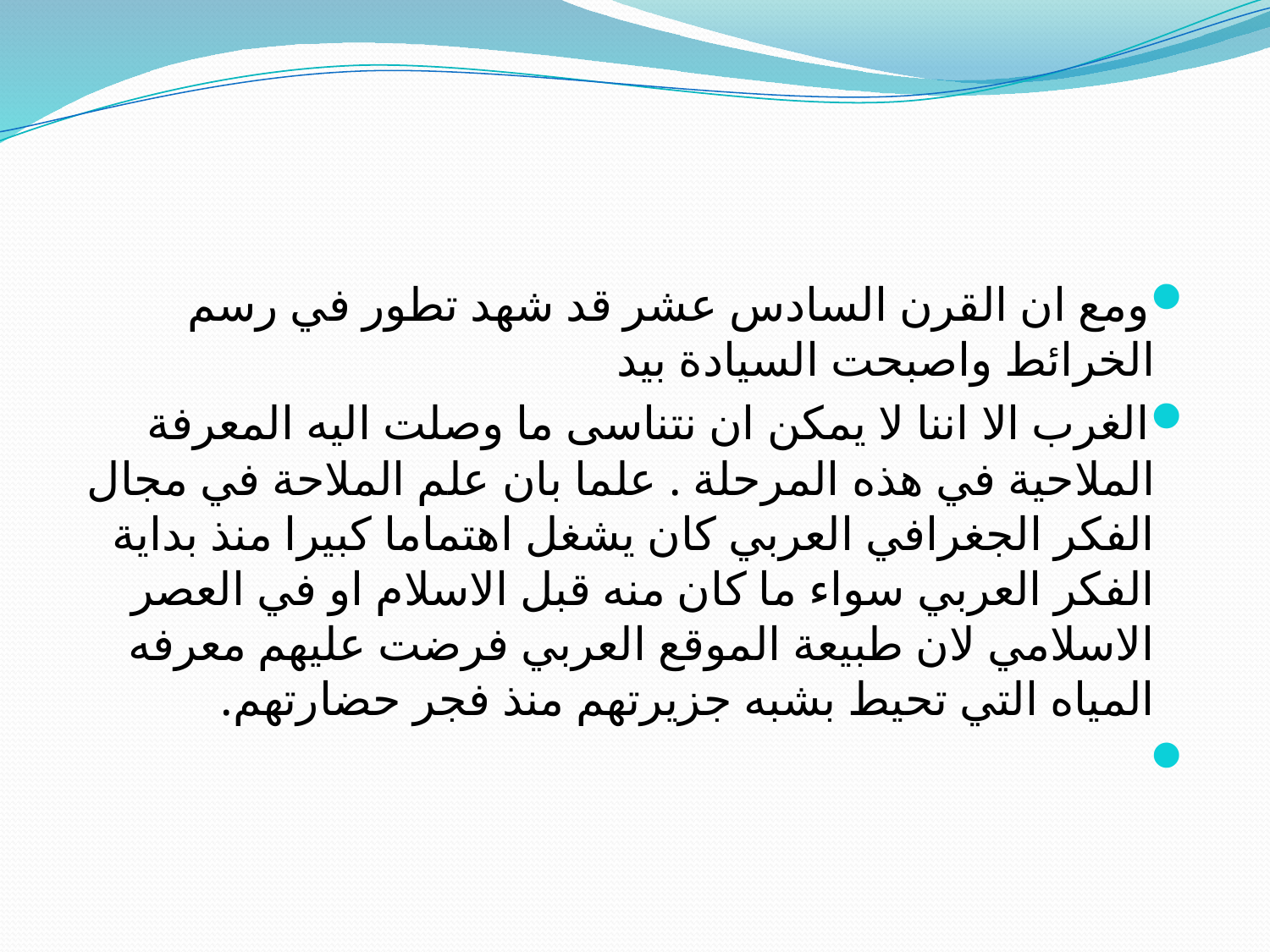

ومع ان القرن السادس عشر قد شهد تطور في رسم الخرائط واصبحت السيادة بيد
الغرب الا اننا لا يمكن ان نتناسى ما وصلت اليه المعرفة الملاحية في هذه المرحلة . علما بان علم الملاحة في مجال الفكر الجغرافي العربي كان يشغل اهتماما كبيرا منذ بداية الفكر العربي سواء ما كان منه قبل الاسلام او في العصر الاسلامي لان طبيعة الموقع العربي فرضت عليهم معرفه المياه التي تحيط بشبه جزيرتهم منذ فجر حضارتهم.